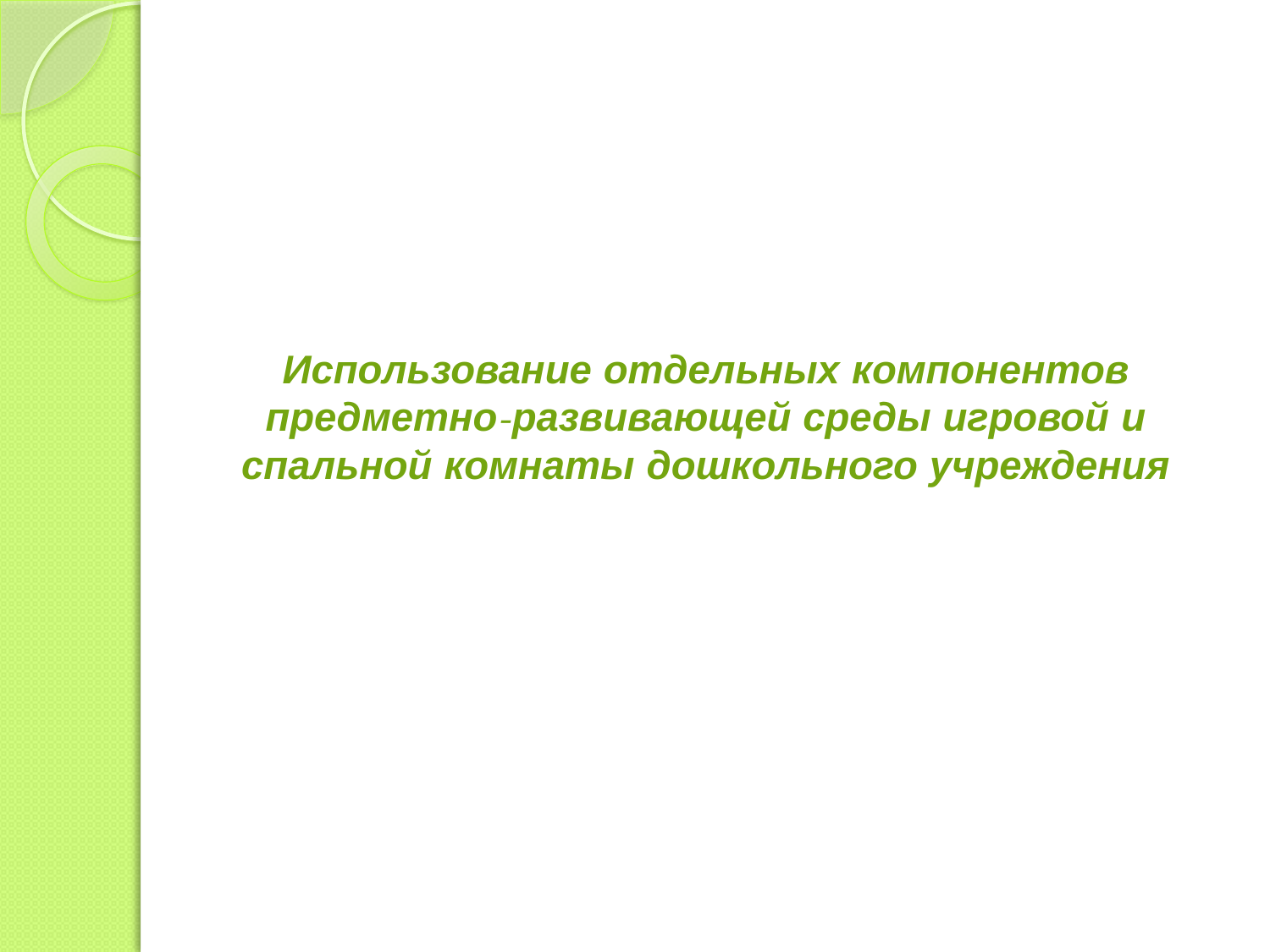

# Использование отдельных компонентов предметно-развивающей среды игровой и спальной комнаты дошкольного учреждения